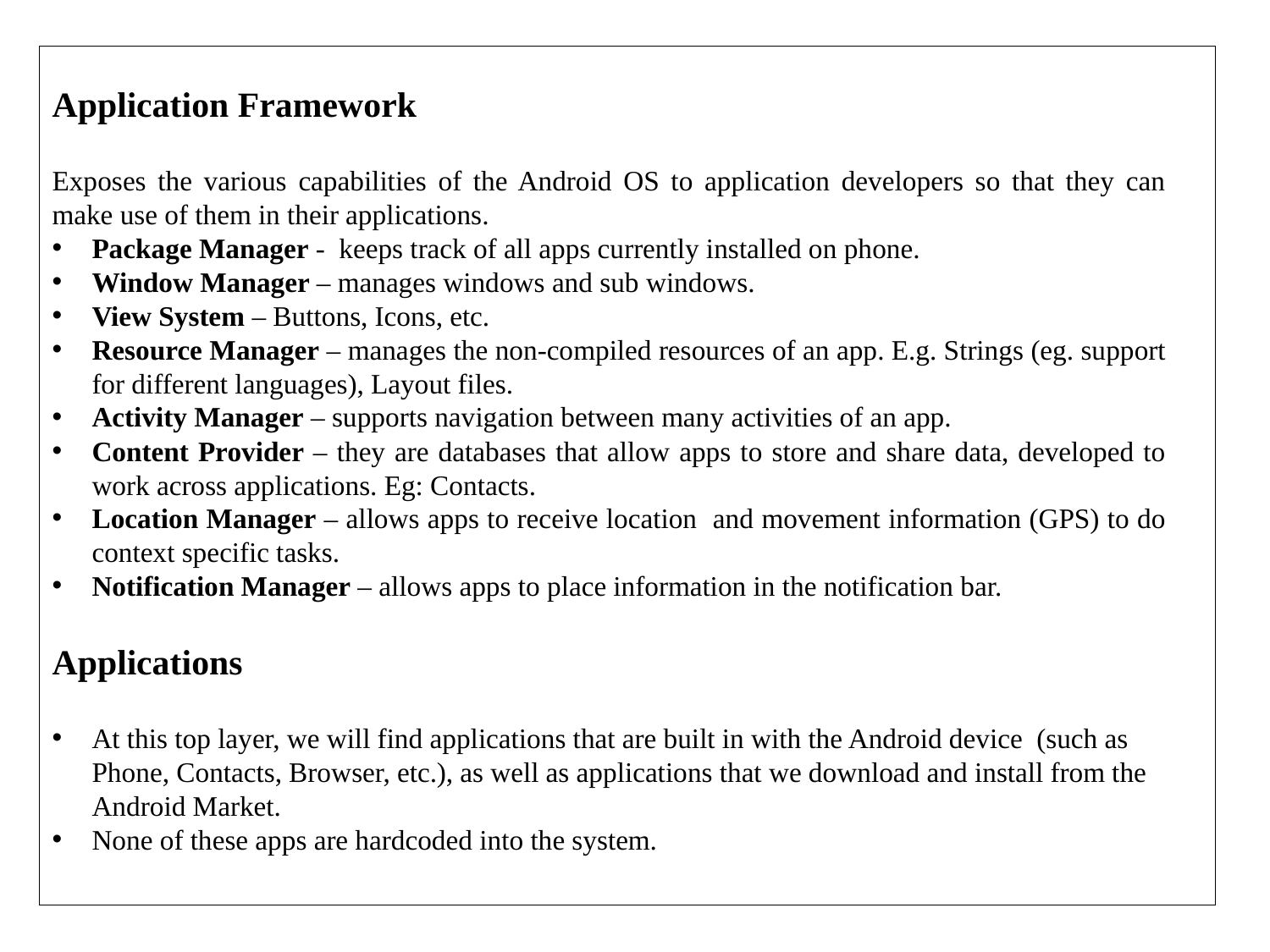

Application Framework

Exposes the various capabilities of the Android OS to application developers so that they can make use of them in their applications.
Package Manager -  keeps track of all apps currently installed on phone.
Window Manager – manages windows and sub windows.
View System – Buttons, Icons, etc.
Resource Manager – manages the non-compiled resources of an app. E.g. Strings (eg. support for different languages), Layout files.
Activity Manager – supports navigation between many activities of an app.
Content Provider – they are databases that allow apps to store and share data, developed to work across applications. Eg: Contacts.
Location Manager – allows apps to receive location  and movement information (GPS) to do context specific tasks.
Notification Manager – allows apps to place information in the notification bar.

Applications

At this top layer, we will find applications that are built in with the Android device  (such as Phone, Contacts, Browser, etc.), as well as applications that we download and install from the Android Market.
None of these apps are hardcoded into the system.